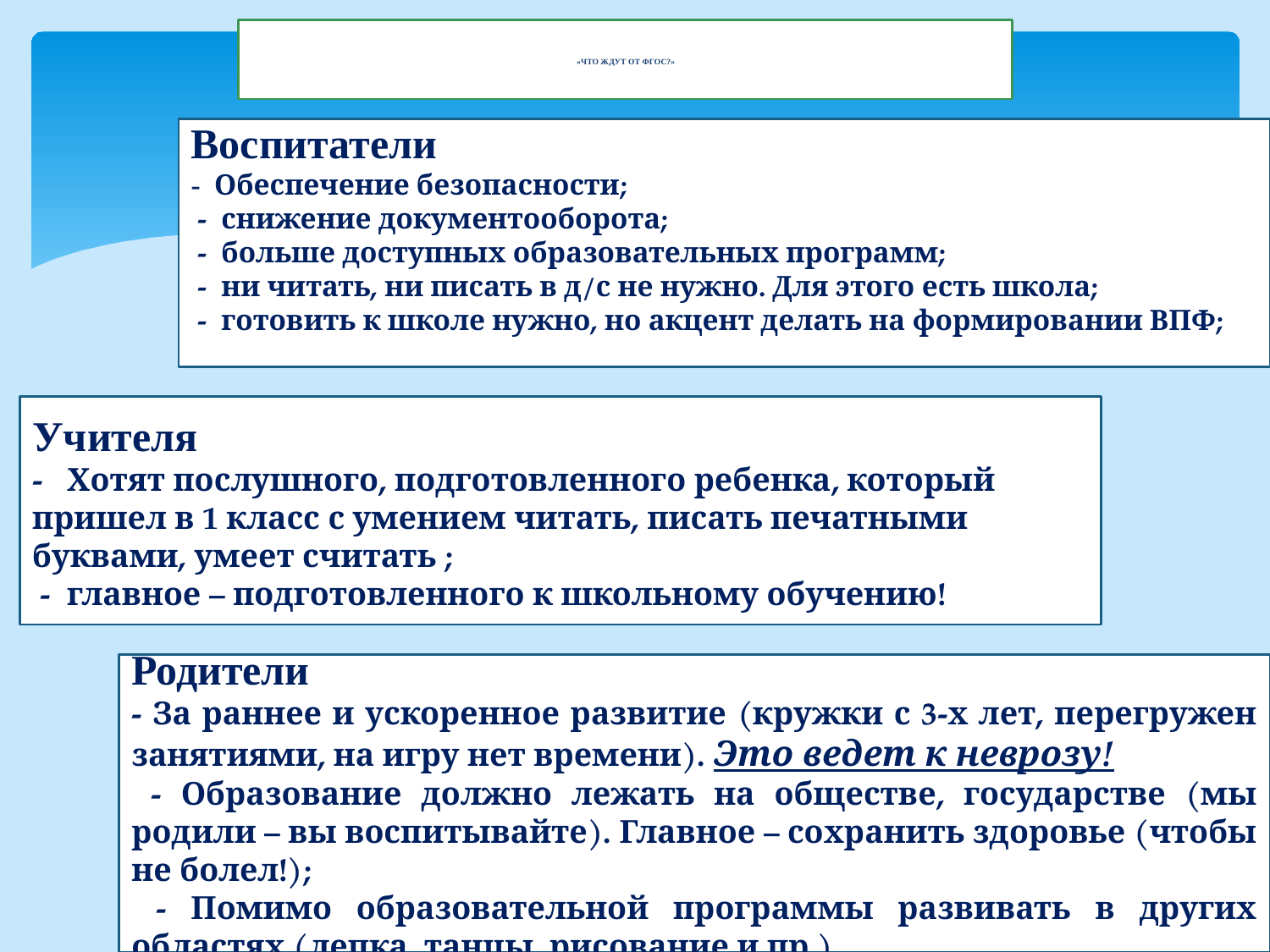

# «ЧТО ЖДУТ ОТ ФГОС?»

Воспитатели
-  Обеспечение безопасности;
 -  снижение документооборота;
 -  больше доступных образовательных программ;
 -  ни читать, ни писать в д/с не нужно. Для этого есть школа;
 -  готовить к школе нужно, но акцент делать на формировании ВПФ;

Учителя
-   Хотят послушного, подготовленного ребенка, который пришел в 1 класс с умением читать, писать печатными буквами, умеет считать ;
 -  главное – подготовленного к школьному обучению!
Родители
- За раннее и ускоренное развитие (кружки с 3-х лет, перегружен занятиями, на игру нет времени). Это ведет к неврозу!
 - Образование должно лежать на обществе, государстве (мы родили – вы воспитывайте). Главное – сохранить здоровье (чтобы не болел!);
 - Помимо образовательной программы развивать в других областях (лепка, танцы, рисование и пр.)